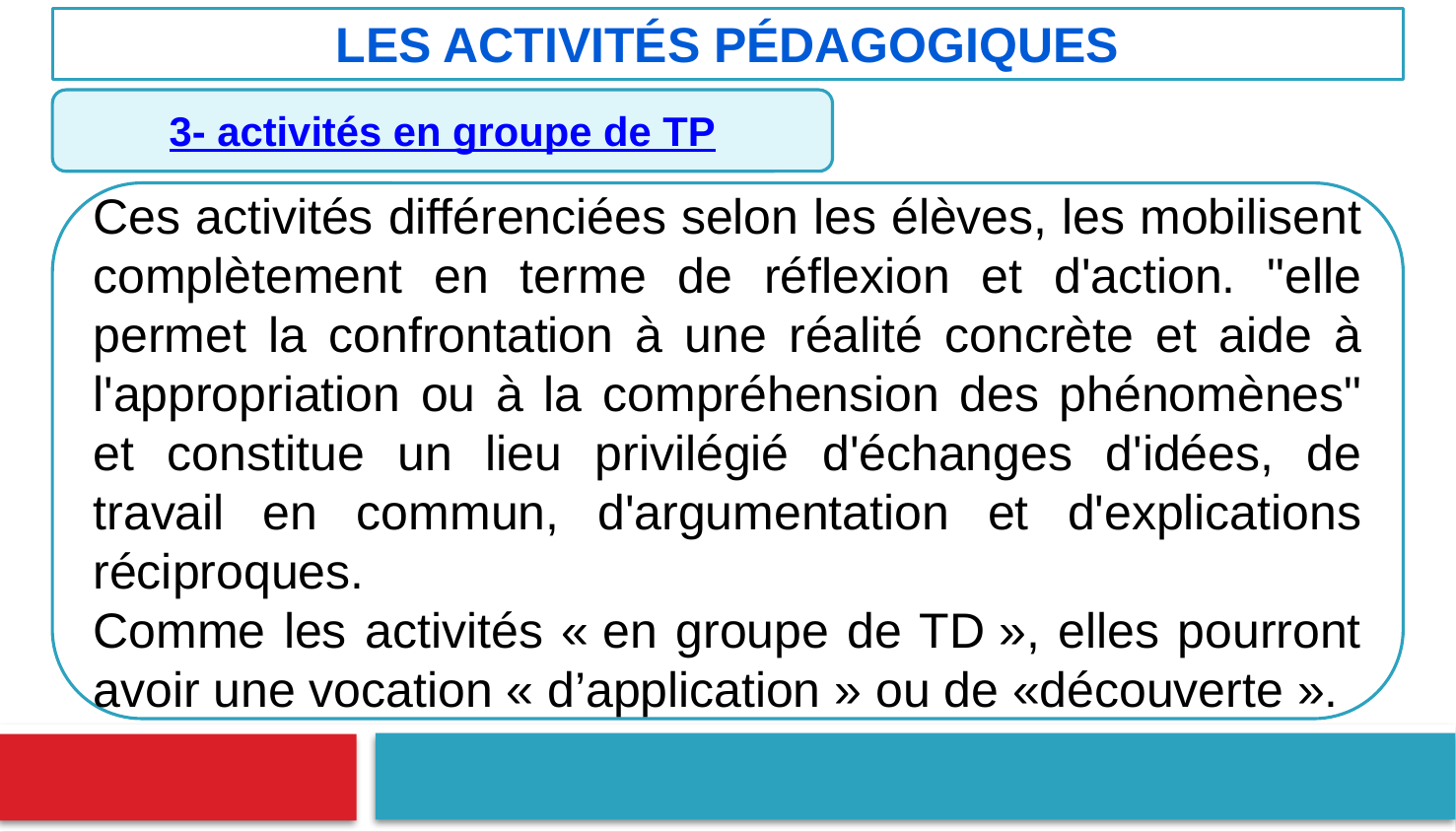

Les activités pédagogiques
3- activités en groupe de TP
Ces activités différenciées selon les élèves, les mobilisent complètement en terme de réflexion et d'action. "elle permet la confrontation à une réalité concrète et aide à l'appropriation ou à la compréhension des phénomènes" et constitue un lieu privilégié d'échanges d'idées, de travail en commun, d'argumentation et d'explications réciproques.
Comme les activités « en groupe de TD », elles pourront avoir une vocation « d’application » ou de «découverte ».